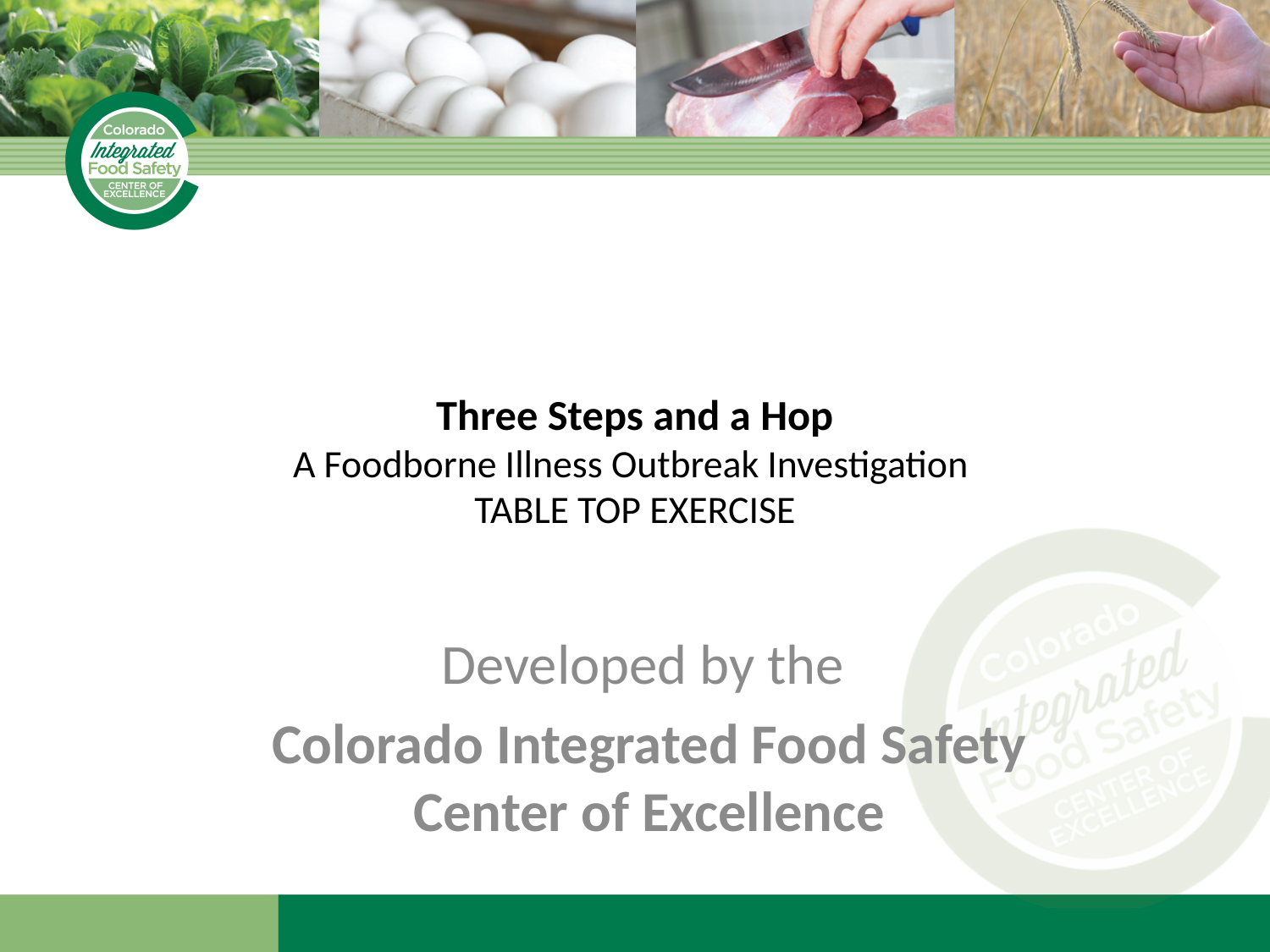

# Three Steps and a Hop A Foodborne Illness Outbreak Investigation TABLE TOP EXERCISE
Developed by the
Colorado Integrated Food Safety Center of Excellence